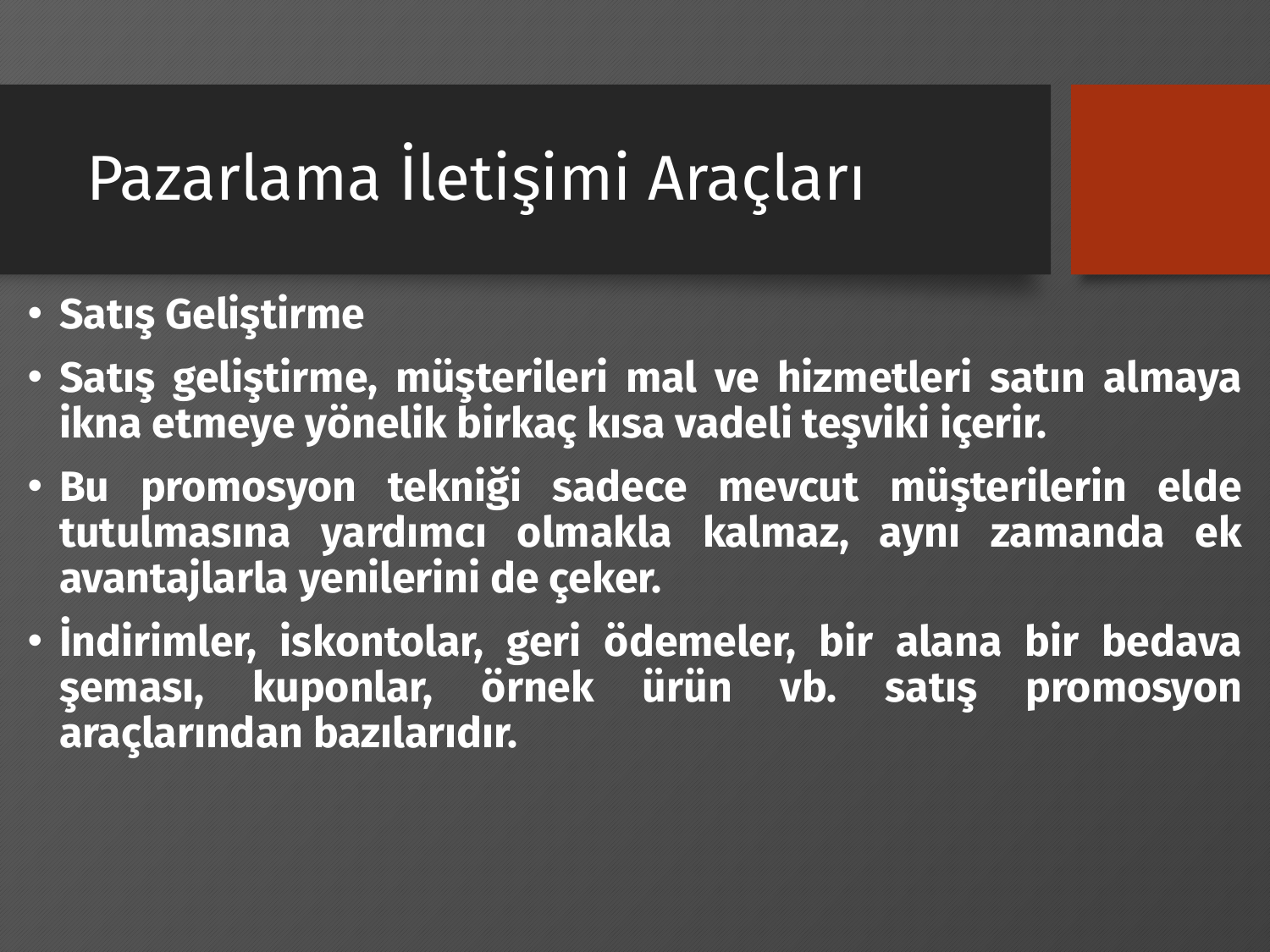

# Pazarlama İletişimi Araçları
Satış Geliştirme
Satış geliştirme, müşterileri mal ve hizmetleri satın almaya ikna etmeye yönelik birkaç kısa vadeli teşviki içerir.
Bu promosyon tekniği sadece mevcut müşterilerin elde tutulmasına yardımcı olmakla kalmaz, aynı zamanda ek avantajlarla yenilerini de çeker.
İndirimler, iskontolar, geri ödemeler, bir alana bir bedava şeması, kuponlar, örnek ürün vb. satış promosyon araçlarından bazılarıdır.